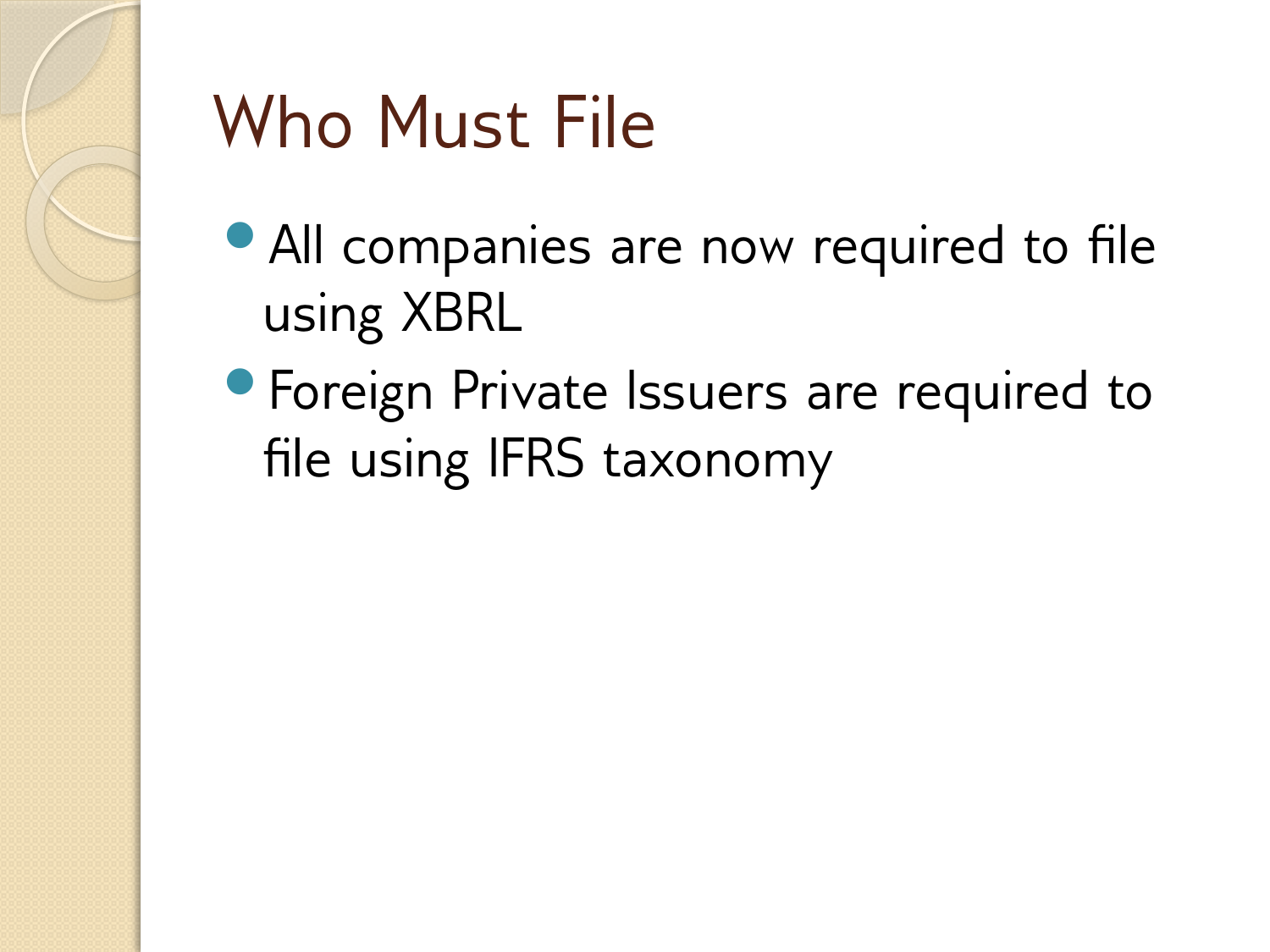

# Who Must File
All companies are now required to file using XBRL
Foreign Private Issuers are required to file using IFRS taxonomy